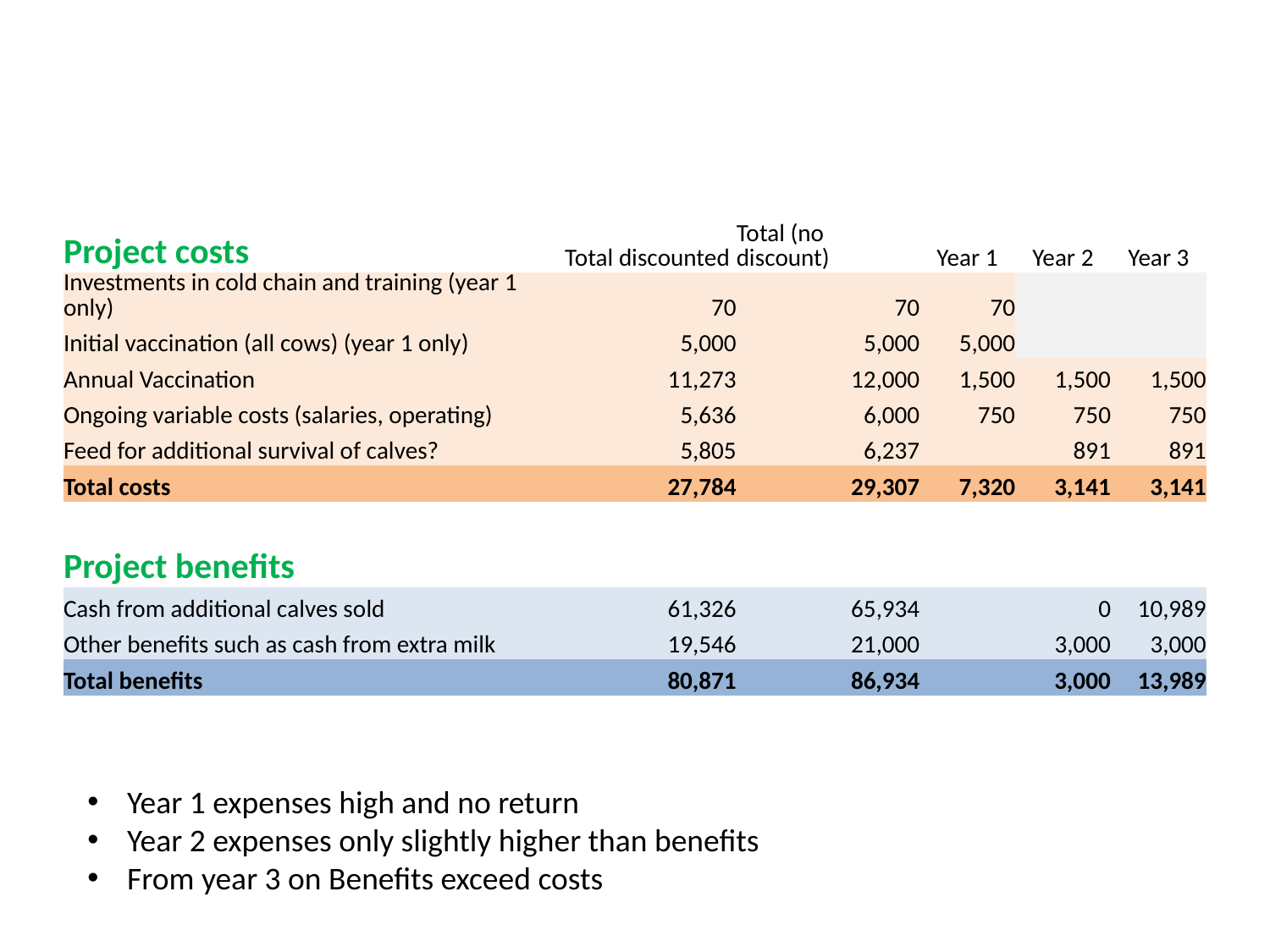

#
| Project costs | Total discounted | Total (no discount) | Year 1 | Year 2 | Year 3 |
| --- | --- | --- | --- | --- | --- |
| Investments in cold chain and training (year 1 only) | 70 | 70 | 70 |  |  |
| Initial vaccination (all cows) (year 1 only) | 5,000 | 5,000 | 5,000 |  |  |
| Annual Vaccination | 11,273 | 12,000 | 1,500 | 1,500 | 1,500 |
| Ongoing variable costs (salaries, operating) | 5,636 | 6,000 | 750 | 750 | 750 |
| Feed for additional survival of calves? | 5,805 | 6,237 |  | 891 | 891 |
| Total costs | 27,784 | 29,307 | 7,320 | 3,141 | 3,141 |
|  |  |  |  |  |  |
| Project benefits |  |  |  |  |  |
| Cash from additional calves sold | 61,326 | 65,934 |  | 0 | 10,989 |
| Other benefits such as cash from extra milk | 19,546 | 21,000 |  | 3,000 | 3,000 |
| Total benefits | 80,871 | 86,934 |  | 3,000 | 13,989 |
Year 1 expenses high and no return
Year 2 expenses only slightly higher than benefits
From year 3 on Benefits exceed costs